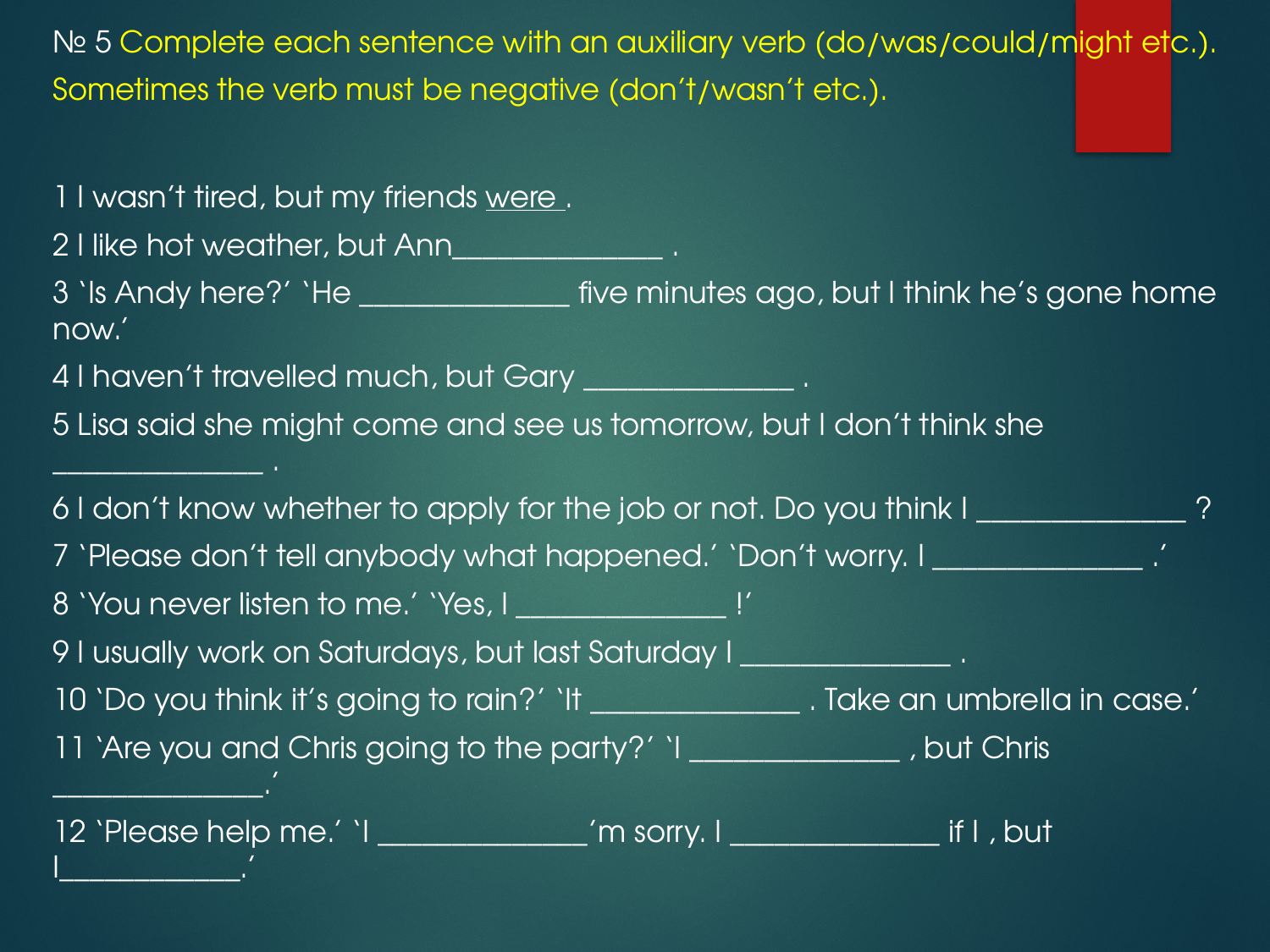

№ 5 Complete each sentence with an auxiliary verb (do/was/could/might etc.).
Sometimes the verb must be negative (don’t/wasn’t etc.).
1 I wasn’t tired, but my friends were .
2 I like hot weather, but Ann______________ .
3 ‘Is Andy here?’ ‘He ______________ five minutes ago, but I think he’s gone home now.’
4 I haven’t travelled much, but Gary ______________ .
5 Lisa said she might come and see us tomorrow, but I don’t think she ______________ .
6 I don’t know whether to apply for the job or not. Do you think I ______________ ?
7 ‘Please don’t tell anybody what happened.’ ‘Don’t worry. I ______________ .’
8 ‘You never listen to me.’ ‘Yes, I ______________ !’
9 I usually work on Saturdays, but last Saturday I ______________ .
10 ‘Do you think it’s going to rain?’ ‘It ______________ . Take an umbrella in case.’
11 ‘Are you and Chris going to the party?’ ‘I ______________ , but Chris ______________.’
12 ‘Please help me.’ ‘I ______________’m sorry. I ______________ if I , but I____________.’